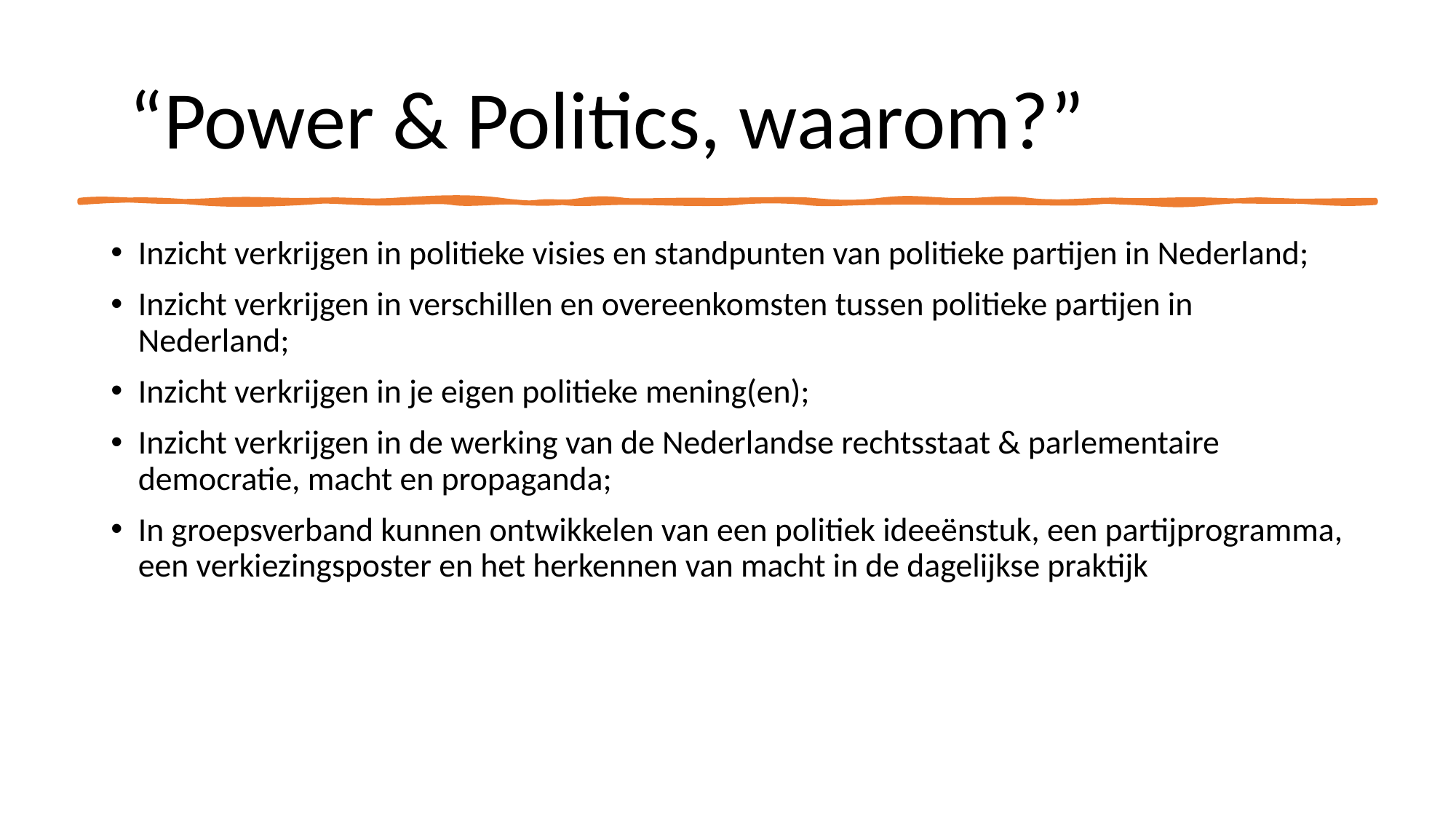

# “Power & Politics, waarom?”

Inzicht verkrijgen in politieke visies en standpunten van politieke partijen in Nederland;
Inzicht verkrijgen in verschillen en overeenkomsten tussen politieke partijen in Nederland;
Inzicht verkrijgen in je eigen politieke mening(en);
Inzicht verkrijgen in de werking van de Nederlandse rechtsstaat & parlementaire democratie, macht en propaganda;
In groepsverband kunnen ontwikkelen van een politiek ideeënstuk, een partijprogramma, een verkiezingsposter en het herkennen van macht in de dagelijkse praktijk